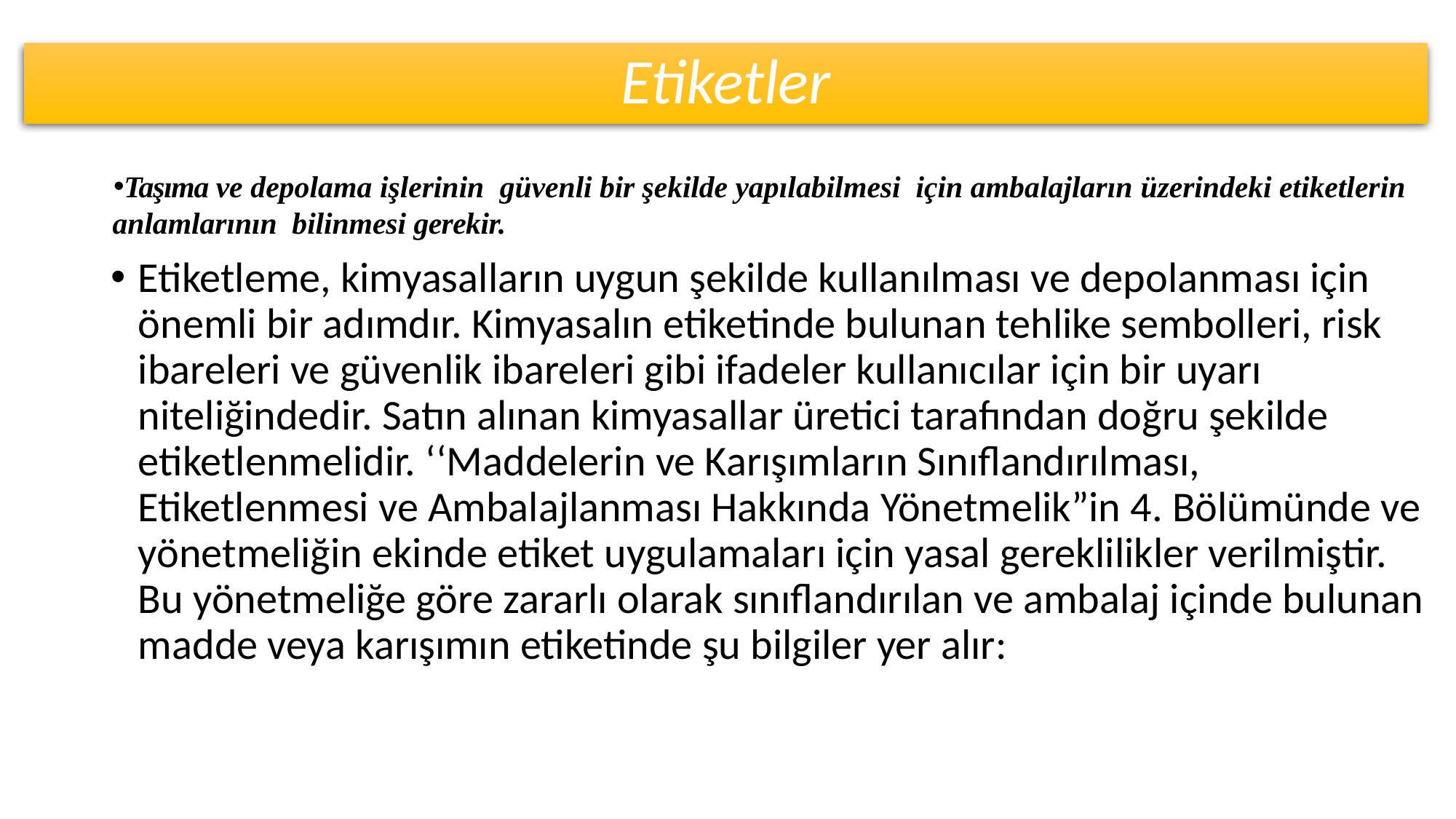

# Etiketler
Taşıma ve depolama işlerinin  güvenli bir şekilde yapılabilmesi  için ambalajların üzerindeki etiketlerin anlamlarının  bilinmesi gerekir.
Etiketleme, kimyasalların uygun şekilde kullanılması ve depolanması için önemli bir adımdır. Kimyasalın etiketinde bulunan tehlike sembolleri, risk ibareleri ve güvenlik ibareleri gibi ifadeler kullanıcılar için bir uyarı niteliğindedir. Satın alınan kimyasallar üretici tarafından doğru şekilde etiketlenmelidir. ‘‘Maddelerin ve Karışımların Sınıflandırılması, Etiketlenmesi ve Ambalajlanması Hakkında Yönetmelik”in 4. Bölümünde ve yönetmeliğin ekinde etiket uygulamaları için yasal gereklilikler verilmiştir. Bu yönetmeliğe göre zararlı olarak sınıflandırılan ve ambalaj içinde bulunan madde veya karışımın etiketinde şu bilgiler yer alır: